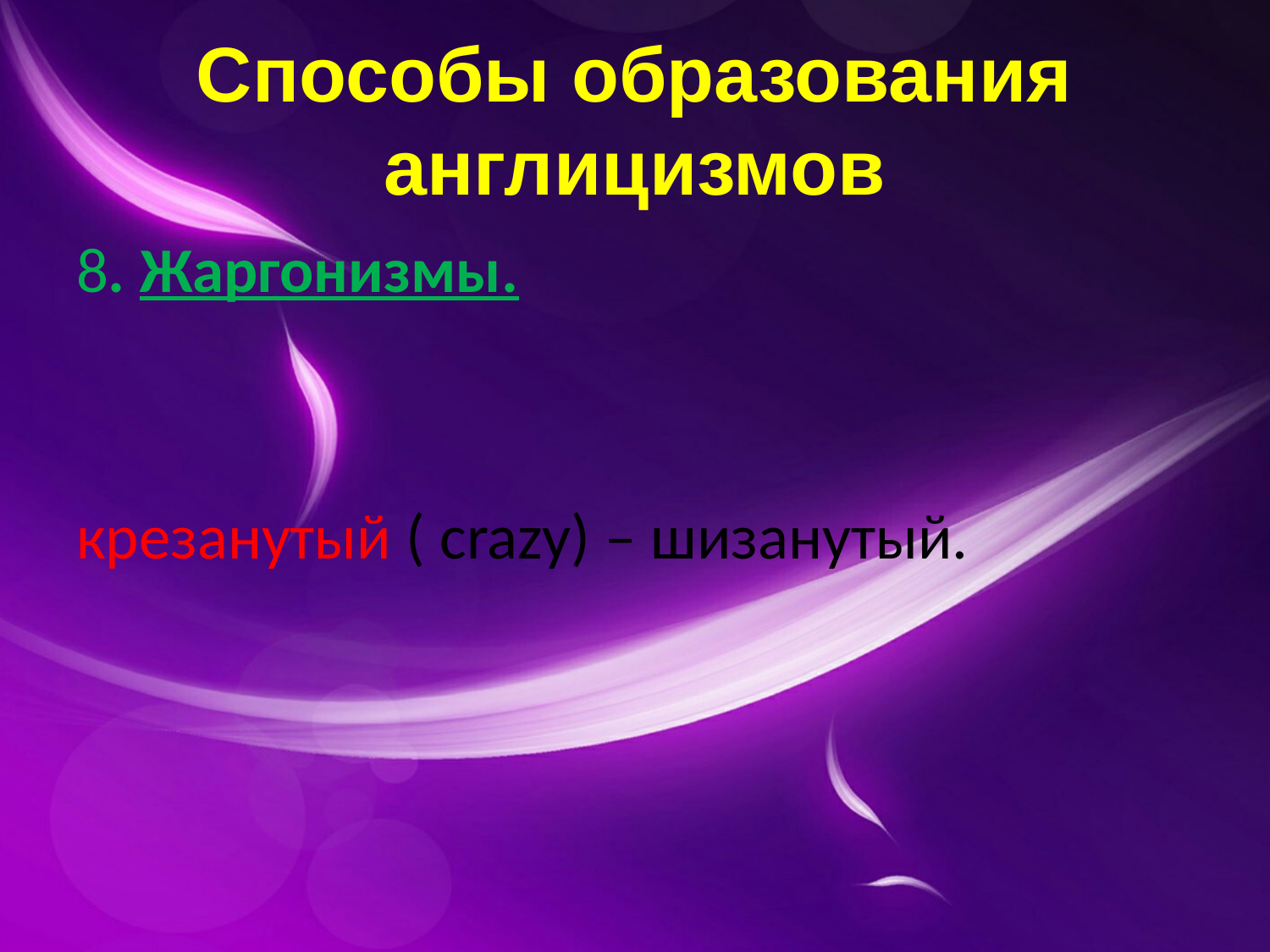

# Способы образования англицизмов
8. Жаргонизмы.

крезанутый ( crazy) – шизанутый.